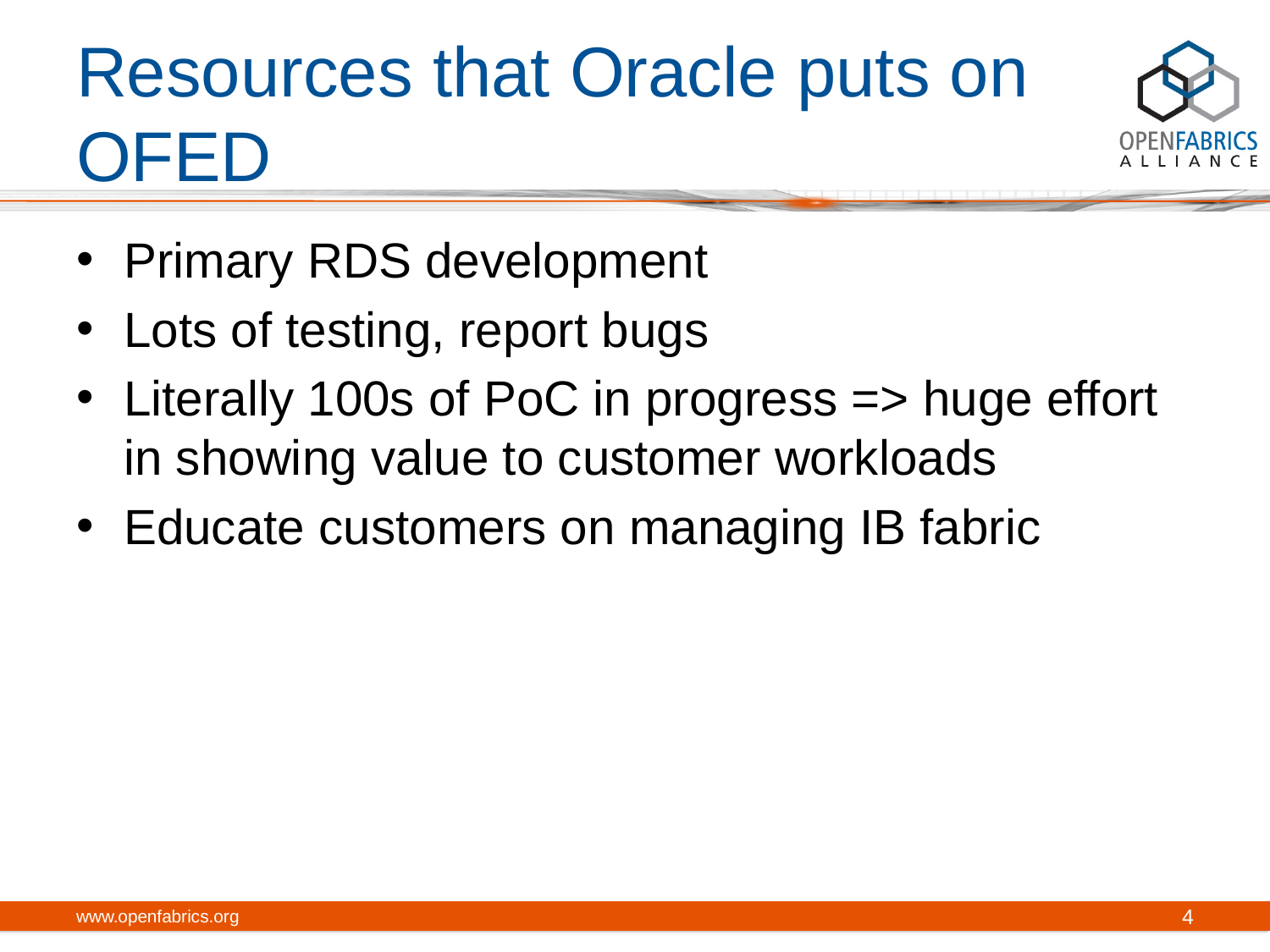

# Resources that Oracle puts on OFED
Primary RDS development
Lots of testing, report bugs
Literally 100s of PoC in progress => huge effort in showing value to customer workloads
Educate customers on managing IB fabric

www.openfabrics.org
4